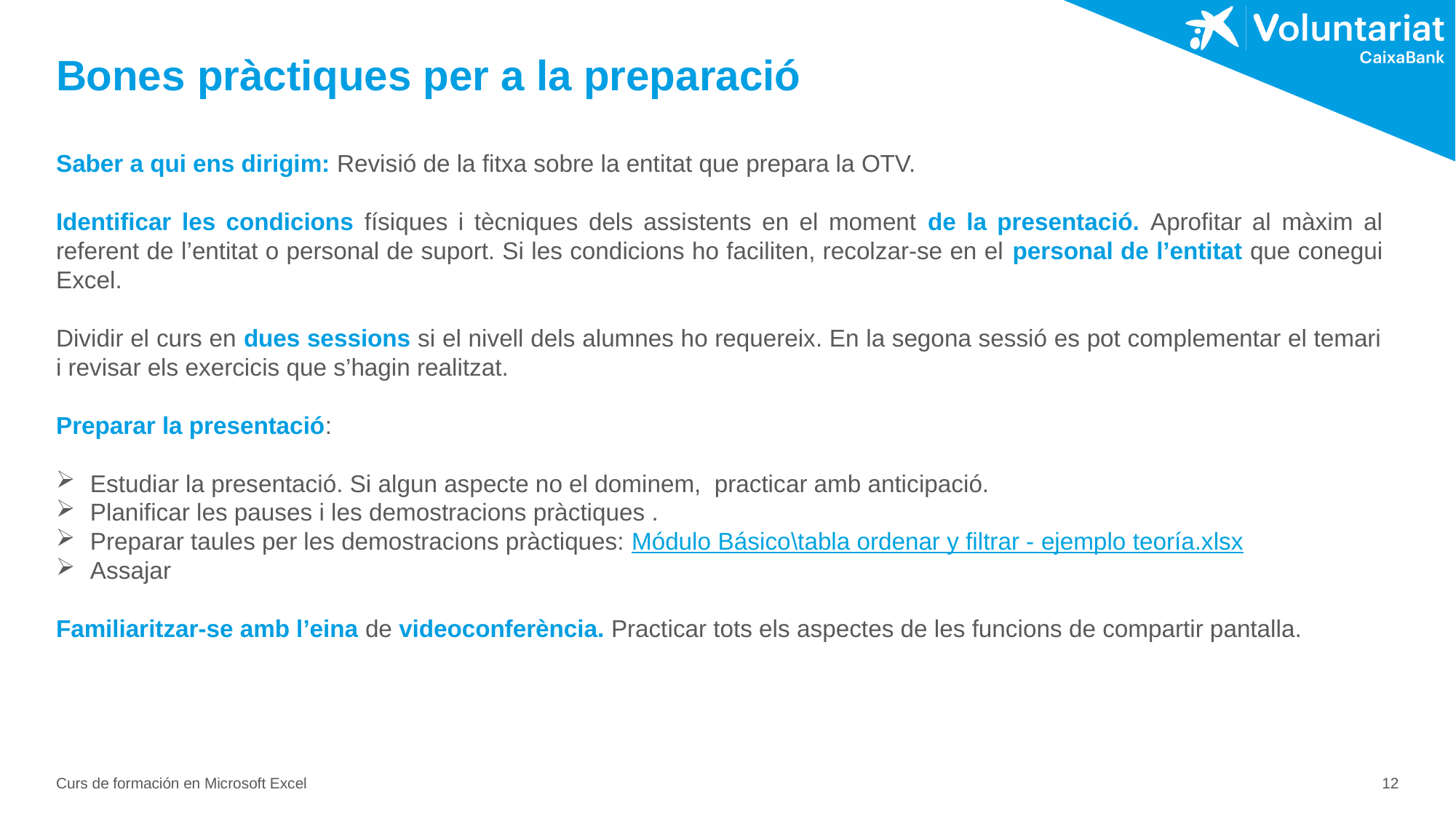

# Bones pràctiques per a la preparació

Saber a qui ens dirigim: Revisió de la fitxa sobre la entitat que prepara la OTV.

Identificar les condicions físiques i tècniques dels assistents en el moment de la presentació. Aprofitar al màxim al referent de l’entitat o personal de suport. Si les condicions ho faciliten, recolzar-se en el personal de l’entitat que conegui Excel.

Dividir el curs en dues sessions si el nivell dels alumnes ho requereix. En la segona sessió es pot complementar el temari i revisar els exercicis que s’hagin realitzat.

Preparar la presentació:

Estudiar la presentació. Si algun aspecte no el dominem,  practicar amb anticipació.
Planificar les pauses i les demostracions pràctiques .
Preparar taules per les demostracions pràctiques: Módulo Básico\tabla ordenar y filtrar - ejemplo teoría.xlsx
Assajar

Familiaritzar-se amb l’eina de videoconferència. Practicar tots els aspectes de les funcions de compartir pantalla.